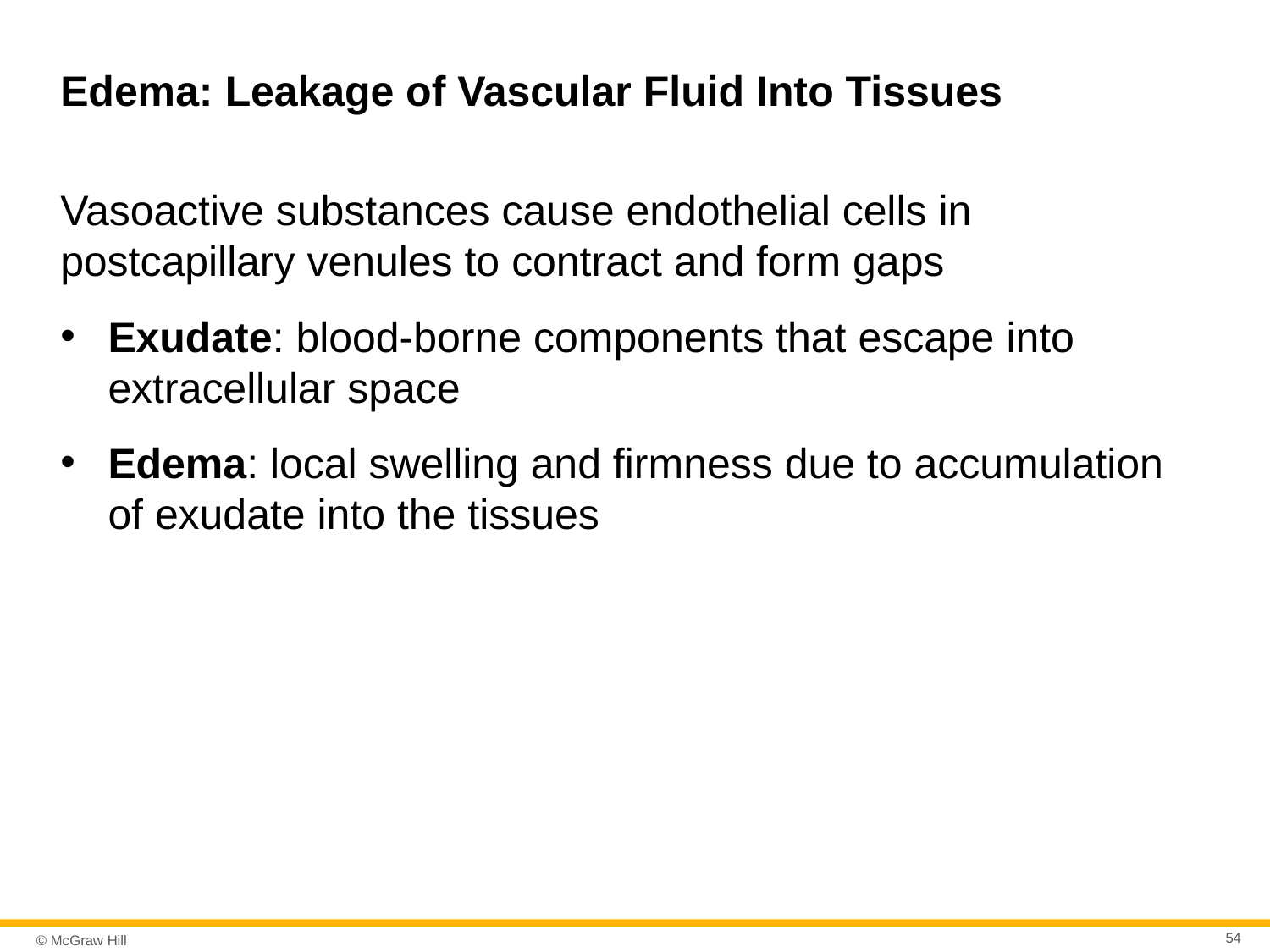

# Edema: Leakage of Vascular Fluid Into Tissues
Vasoactive substances cause endothelial cells in postcapillary venules to contract and form gaps
Exudate: blood-borne components that escape into extracellular space
Edema: local swelling and firmness due to accumulation of exudate into the tissues